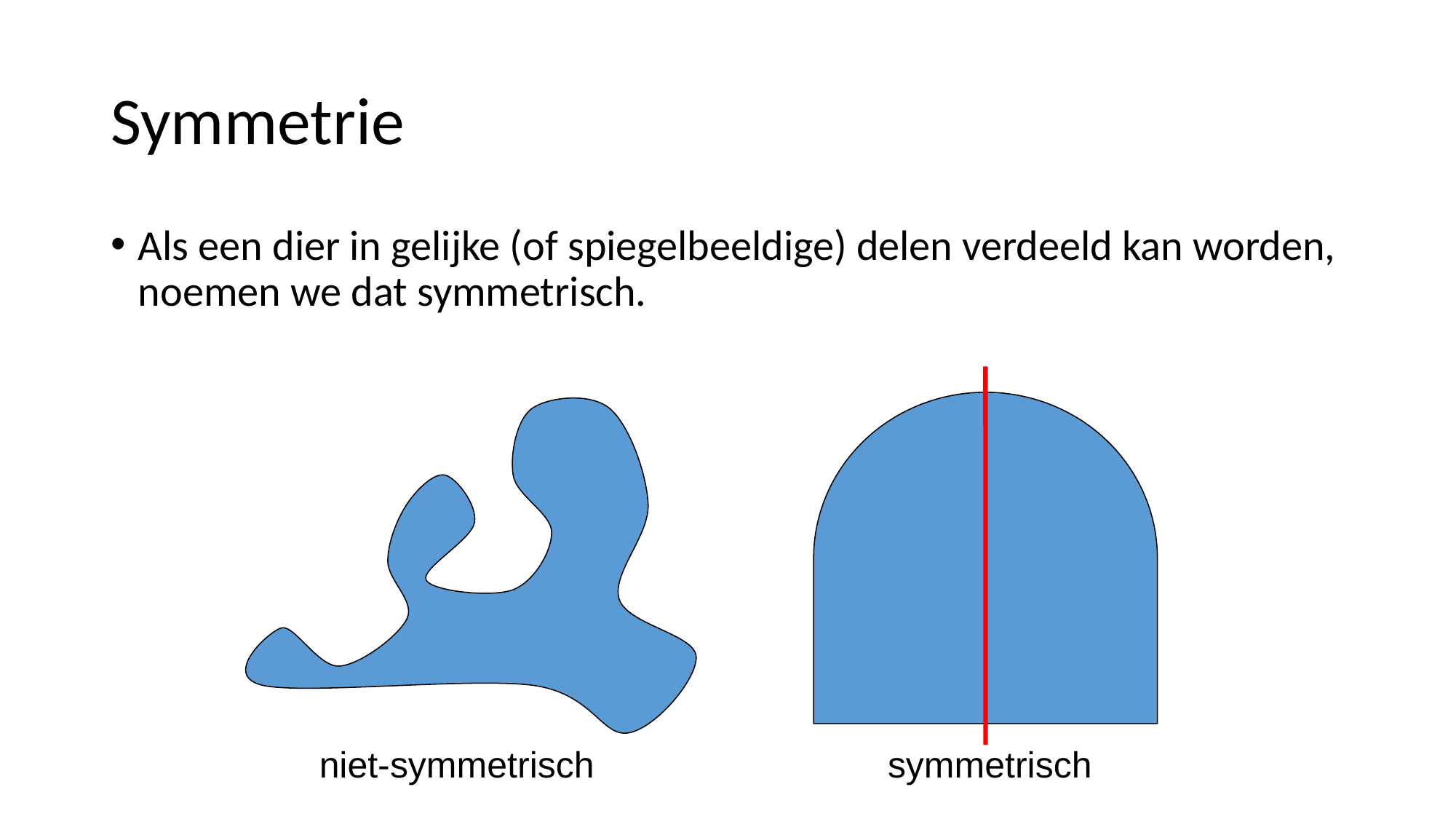

Symmetrie
Als een dier in gelijke (of spiegelbeeldige) delen verdeeld kan worden, noemen we dat symmetrisch.

niet-symmetrisch
symmetrisch